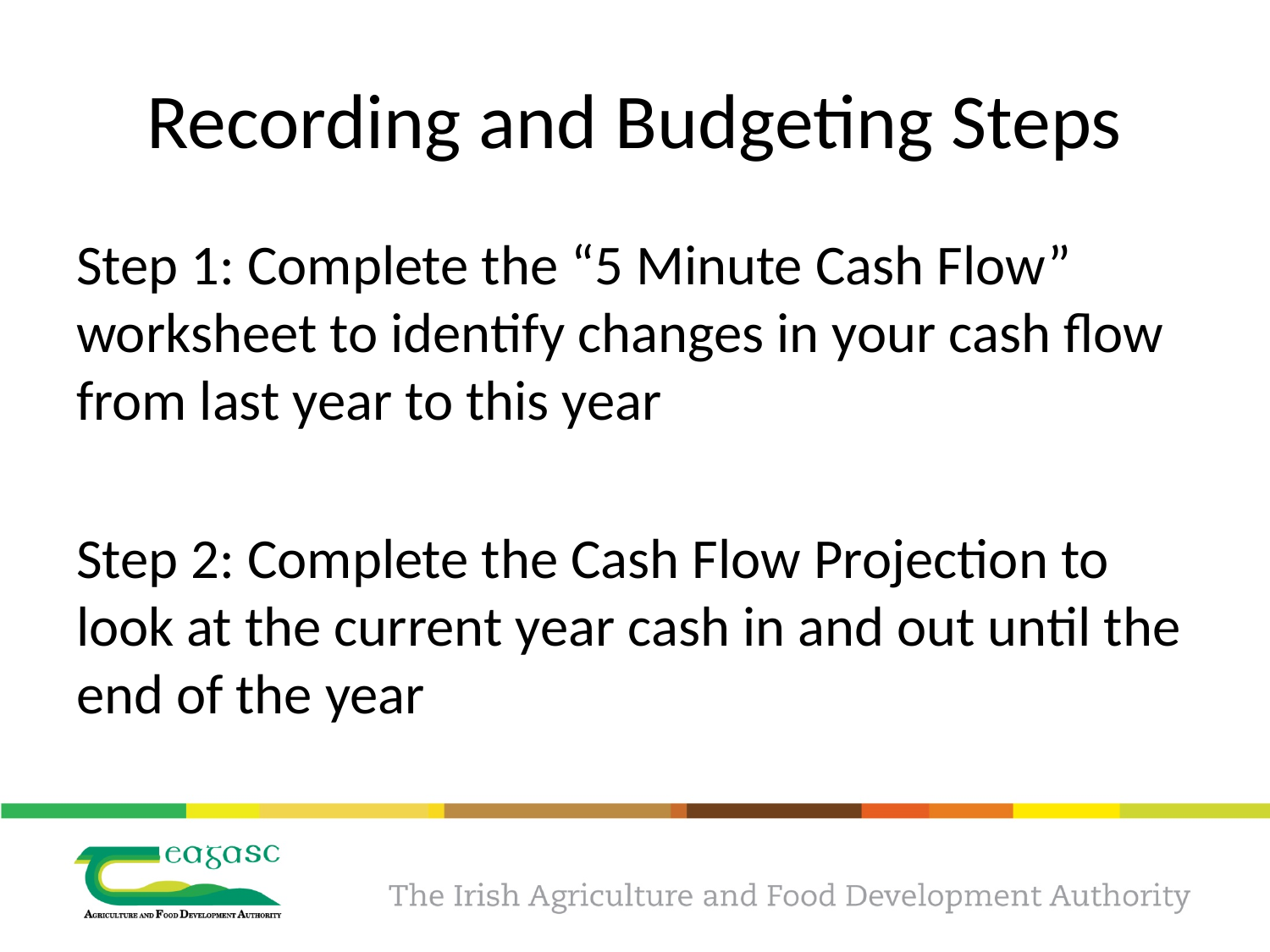

# Recording and Budgeting Steps
Step 1: Complete the “5 Minute Cash Flow” worksheet to identify changes in your cash flow from last year to this year

Step 2: Complete the Cash Flow Projection to look at the current year cash in and out until the end of the year